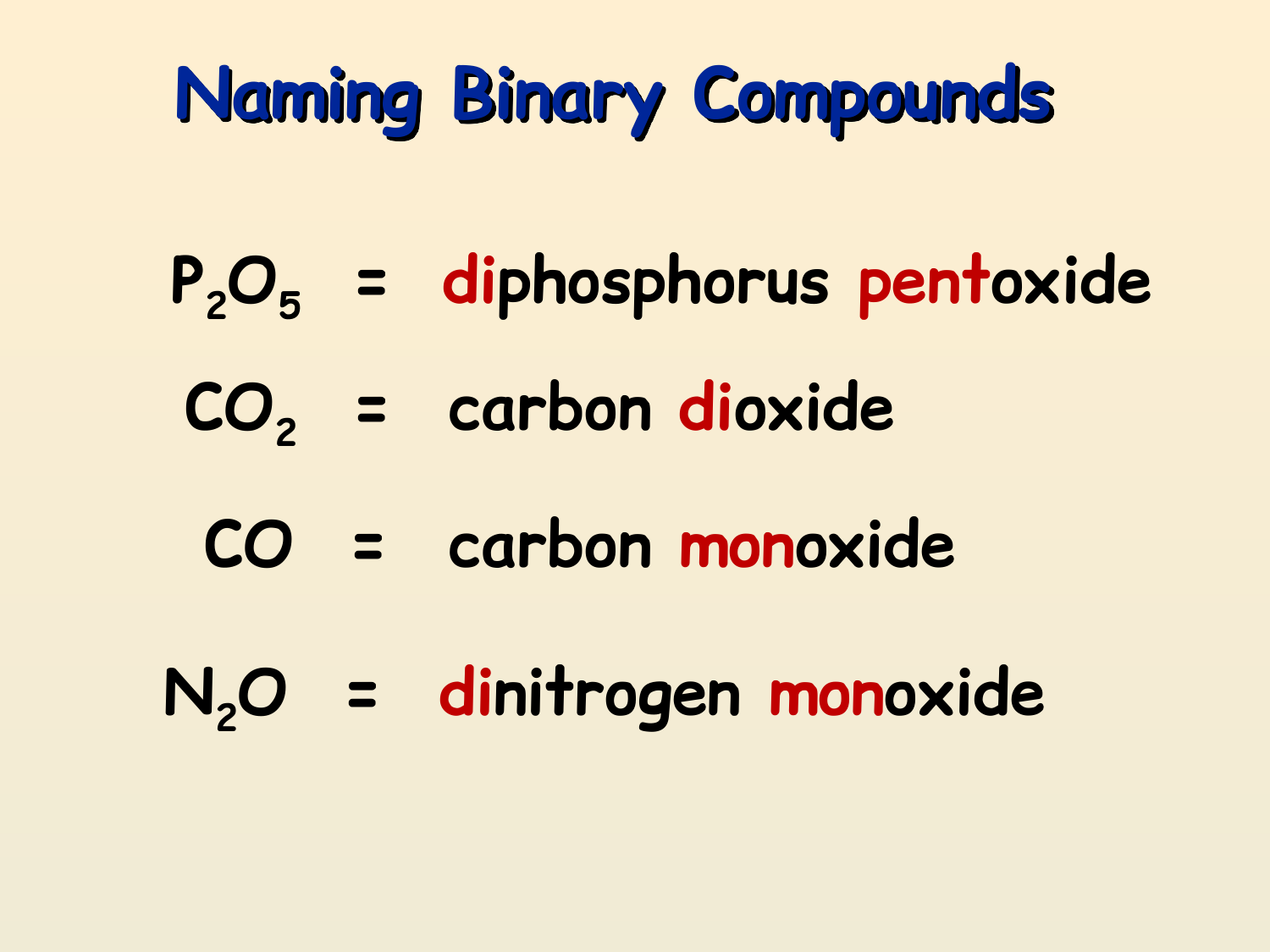

# Naming Binary Compounds
P2O5  =
diphosphorus pentoxide
CO2  =
carbon dioxide
CO  =
carbon monoxide
N2O  =
dinitrogen monoxide